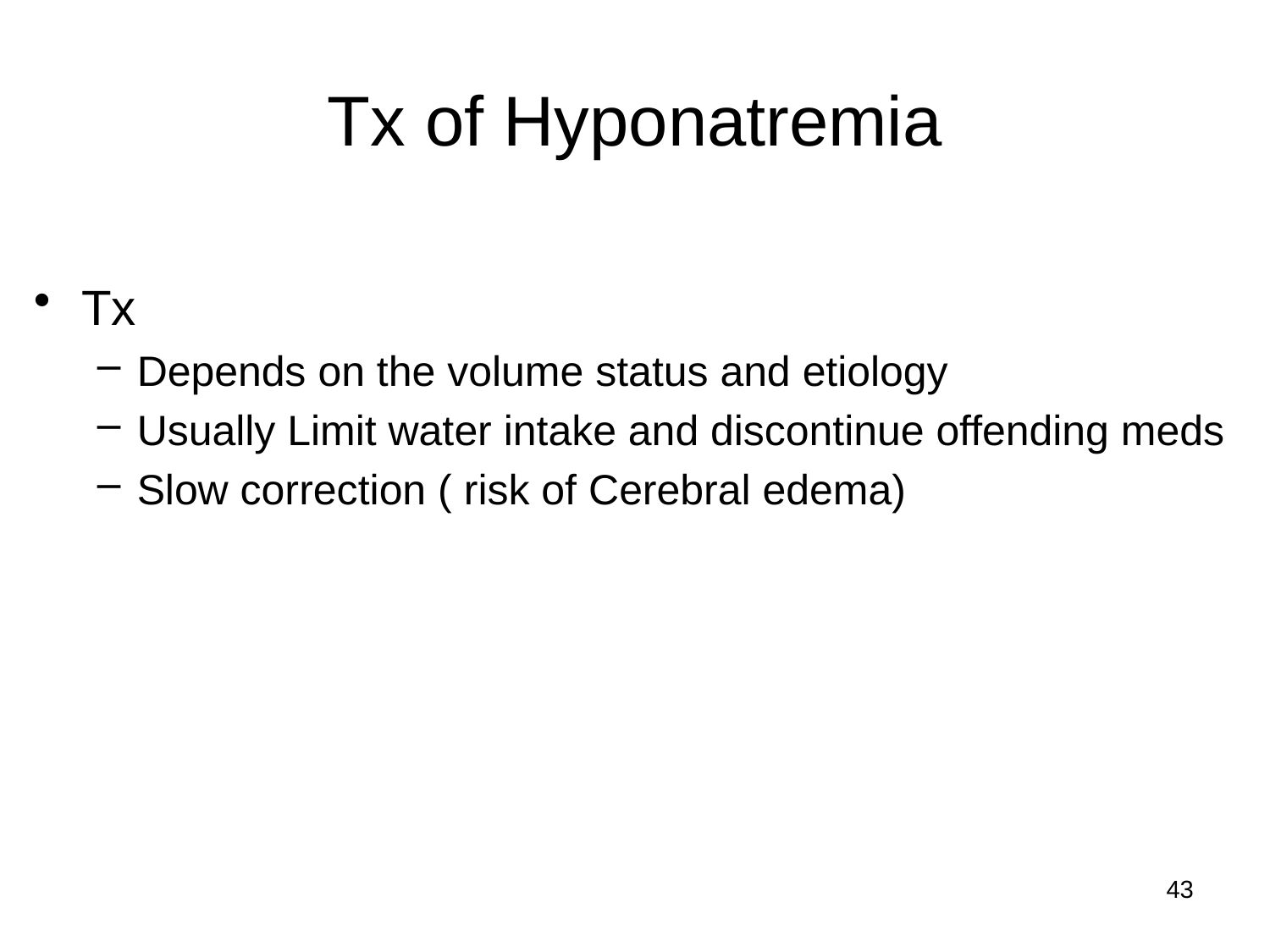

# Tx of Hyponatremia

Tx
Depends on the volume status and etiology
Usually Limit water intake and discontinue offending meds
Slow correction ( risk of Cerebral edema)
43